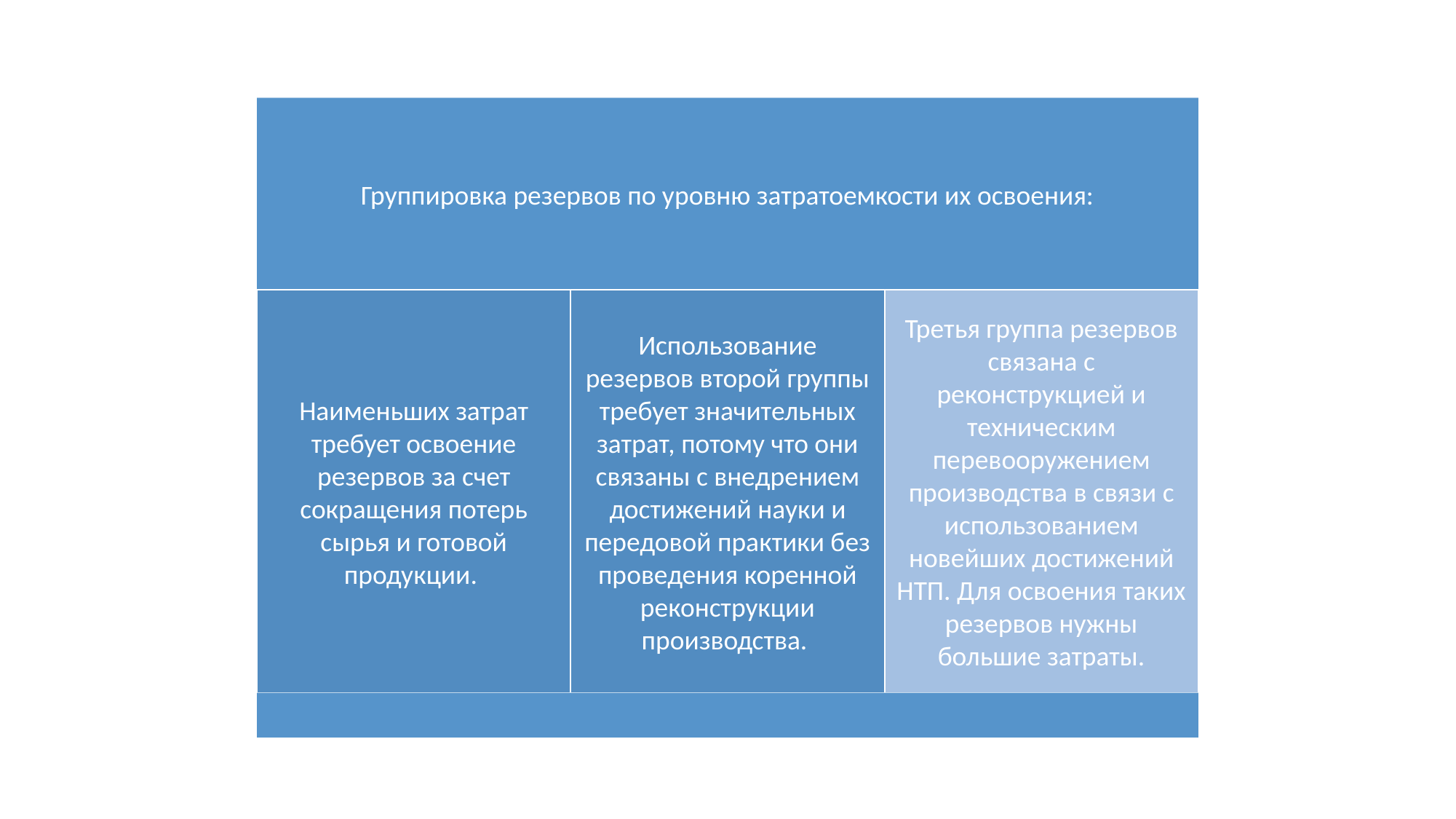

Группировка резервов по уровню затратоемкости их освоения:
Наименьших затрат требует освоение резервов за счет сокращения потерь сырья и готовой продукции.